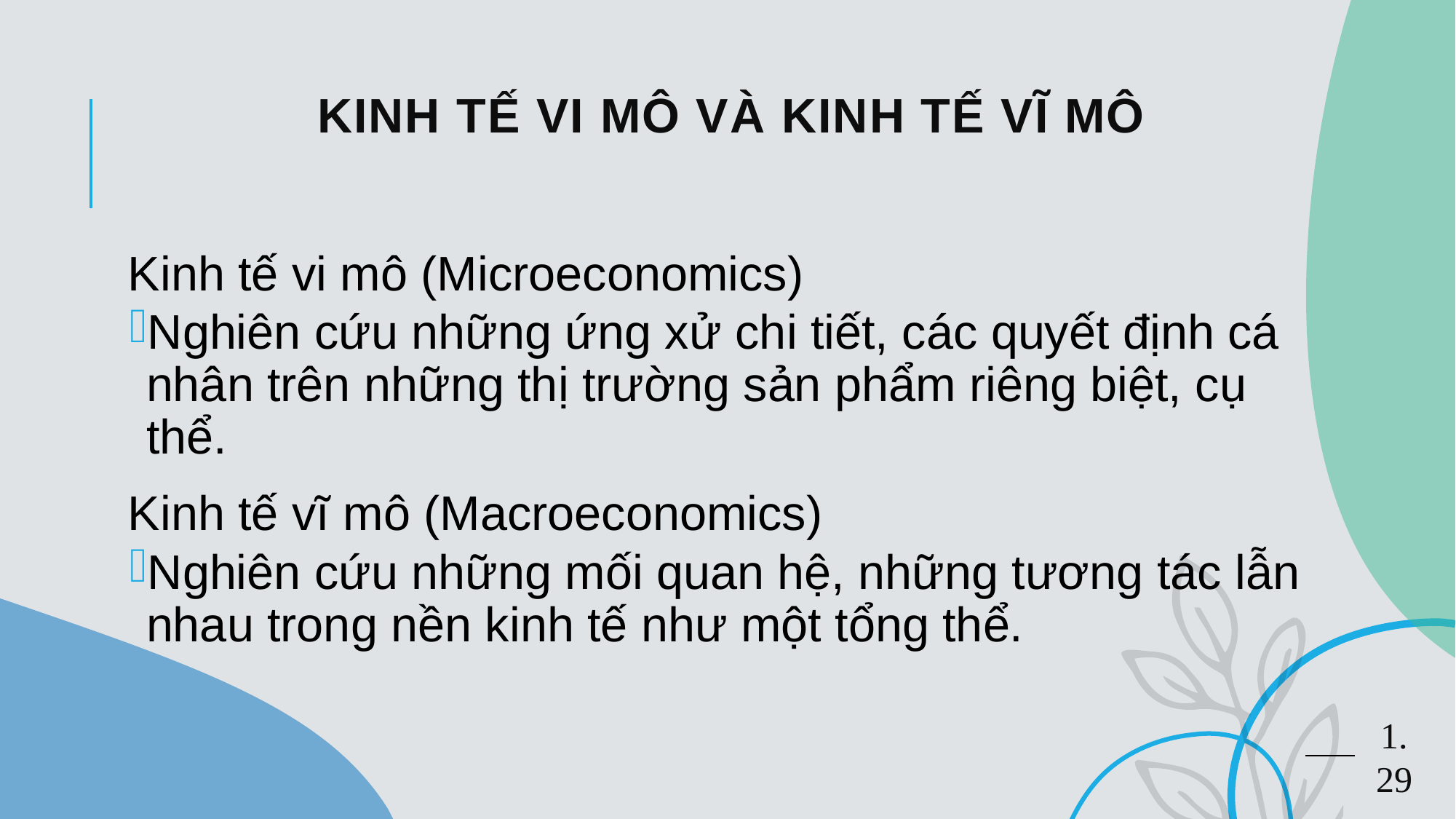

# Kinh tế vi mô và kinh tế vĩ mô
Kinh tế vi mô (Microeconomics)
Nghiên cứu những ứng xử chi tiết, các quyết định cá nhân trên những thị trường sản phẩm riêng biệt, cụ thể.
Kinh tế vĩ mô (Macroeconomics)
Nghiên cứu những mối quan hệ, những tương tác lẫn nhau trong nền kinh tế như một tổng thể.
1.29